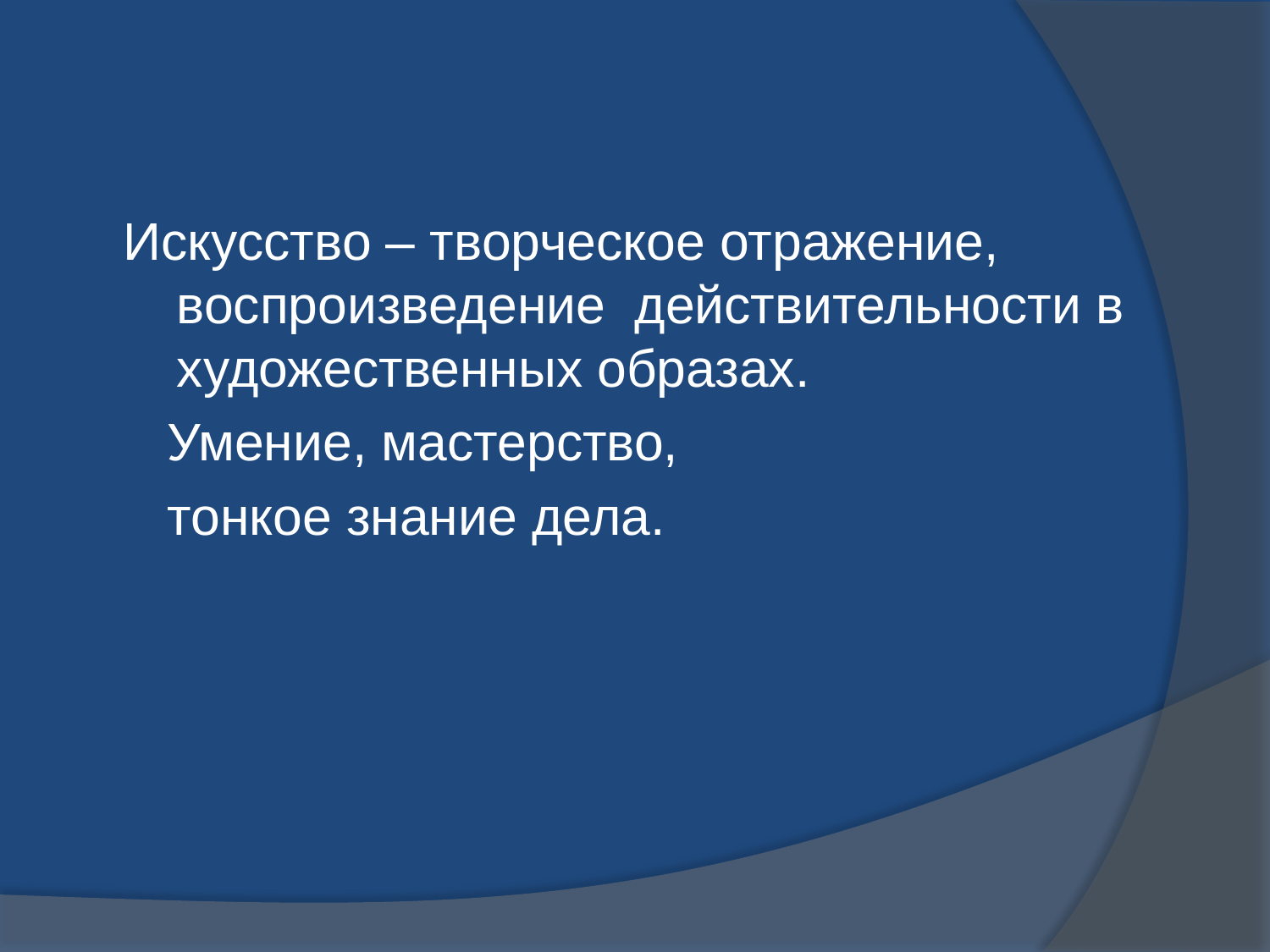

Искусство – творческое отражение, воспроизведение  действительности в художественных образах.
   Умение, мастерство,
   тонкое знание дела.